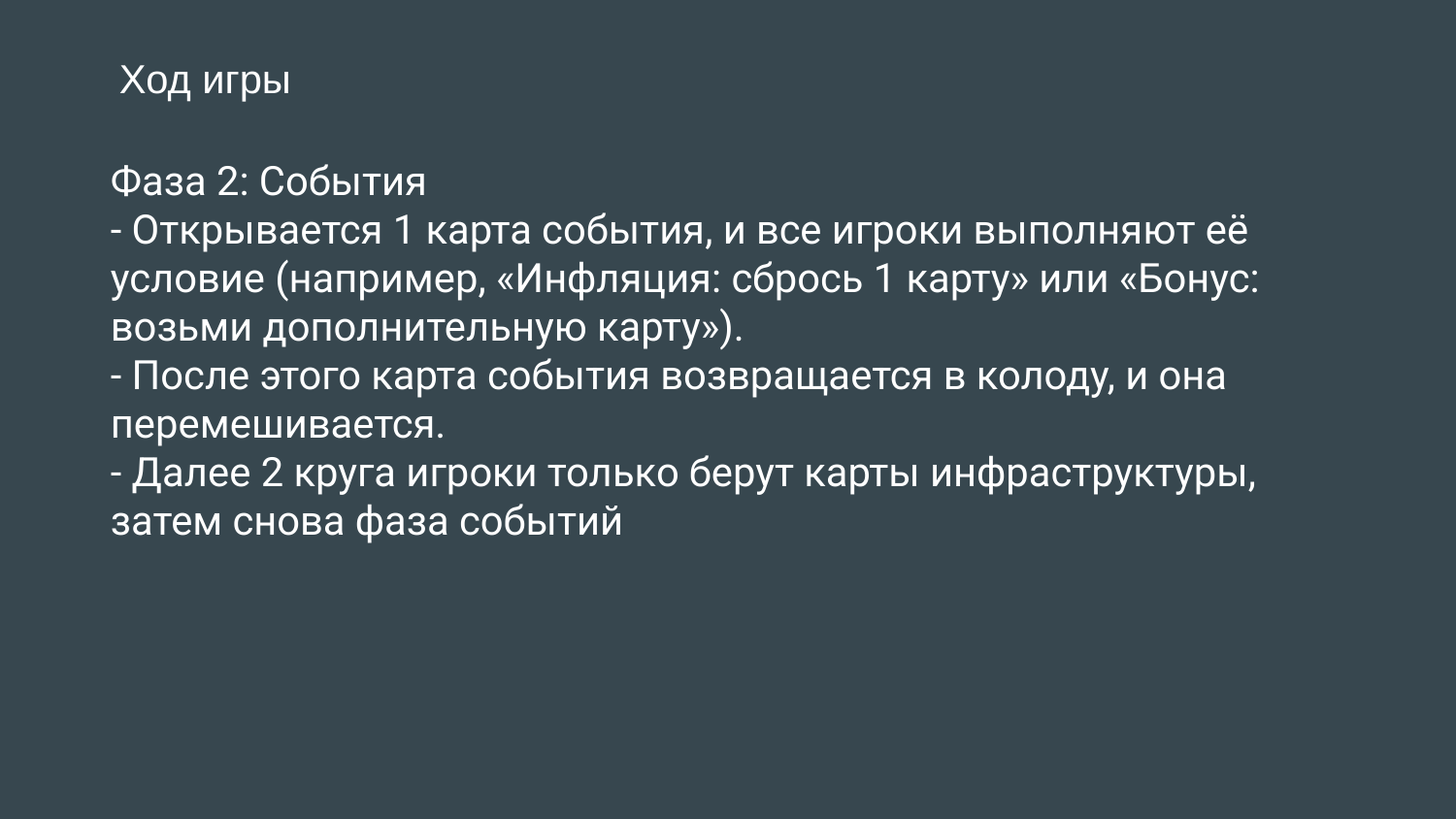

Ход игры
#
Фаза 2: События
- Открывается 1 карта события, и все игроки выполняют её условие (например, «Инфляция: сбрось 1 карту» или «Бонус: возьми дополнительную карту»).
- После этого карта события возвращается в колоду, и она перемешивается.
- Далее 2 круга игроки только берут карты инфраструктуры, затем снова фаза событий